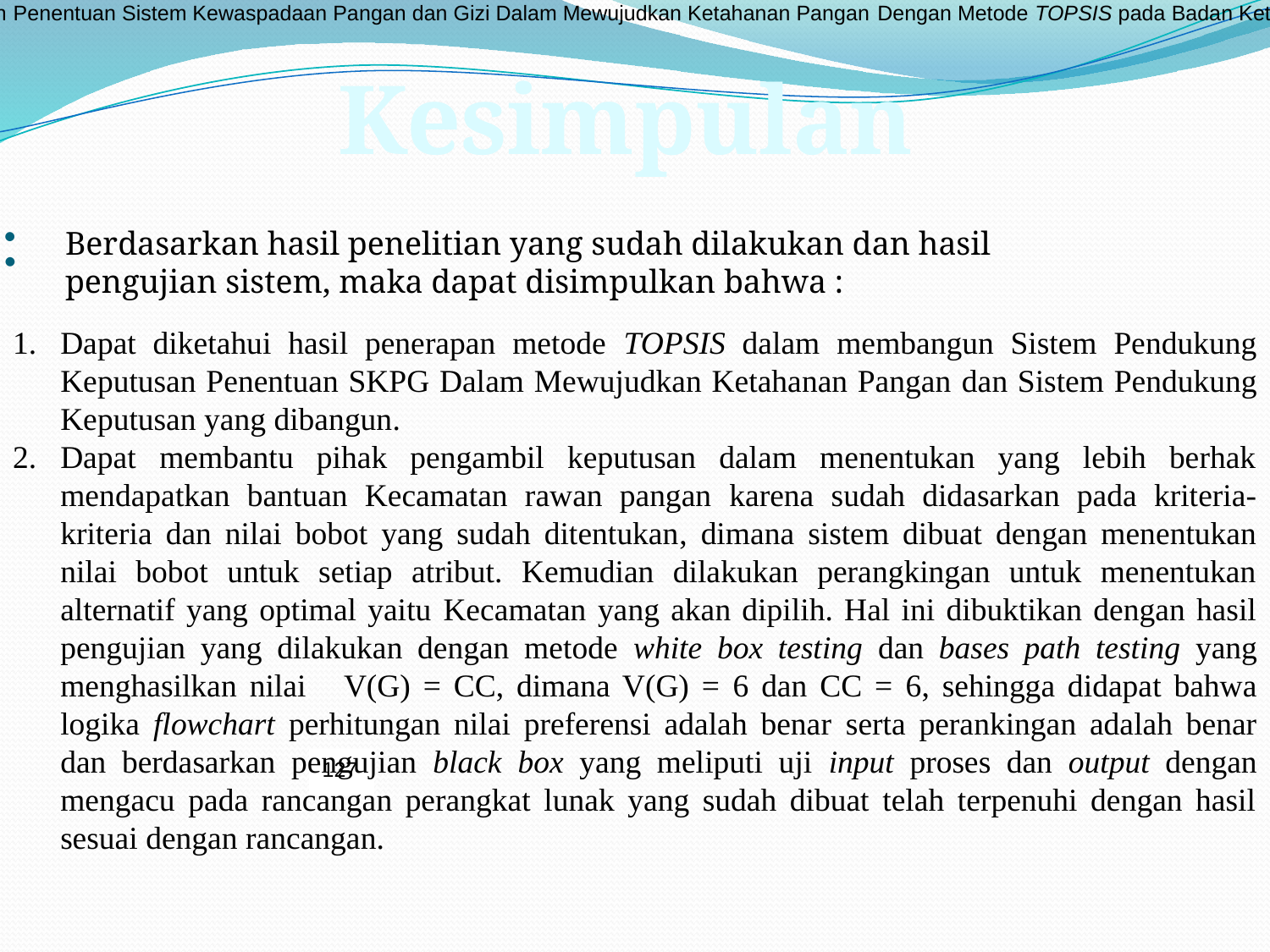

Dapat diketahui cara merekayasa Sistem Pendukung Keputusan Penentuan Sistem Kewaspadaan Pangan dan Gizi Dalam Mewujudkan Ketahanan Pangan Dengan Metode TOPSIS pada Badan Ketahanan Pangan dan Pusat Informasi Jagung Provinsi Gorontalo.

Kesimpulan
:
Berdasarkan hasil penelitian yang sudah dilakukan dan hasil pengujian sistem, maka dapat disimpulkan bahwa :

Dapat diketahui hasil penerapan metode TOPSIS dalam membangun Sistem Pendukung Keputusan Penentuan SKPG Dalam Mewujudkan Ketahanan Pangan dan Sistem Pendukung Keputusan yang dibangun.
Dapat membantu pihak pengambil keputusan dalam menentukan yang lebih berhak mendapatkan bantuan Kecamatan rawan pangan karena sudah didasarkan pada kriteria-kriteria dan nilai bobot yang sudah ditentukan, dimana sistem dibuat dengan menentukan nilai bobot untuk setiap atribut. Kemudian dilakukan perangkingan untuk menentukan alternatif yang optimal yaitu Kecamatan yang akan dipilih. Hal ini dibuktikan dengan hasil pengujian yang dilakukan dengan metode white box testing dan bases path testing yang menghasilkan nilai   V(G) = CC, dimana V(G) = 6 dan CC = 6, sehingga didapat bahwa logika flowchart perhitungan nilai preferensi adalah benar serta perankingan adalah benar dan berdasarkan pengujian black box yang meliputi uji input proses dan output dengan mengacu pada rancangan perangkat lunak yang sudah dibuat telah terpenuhi dengan hasil sesuai dengan rancangan.

127